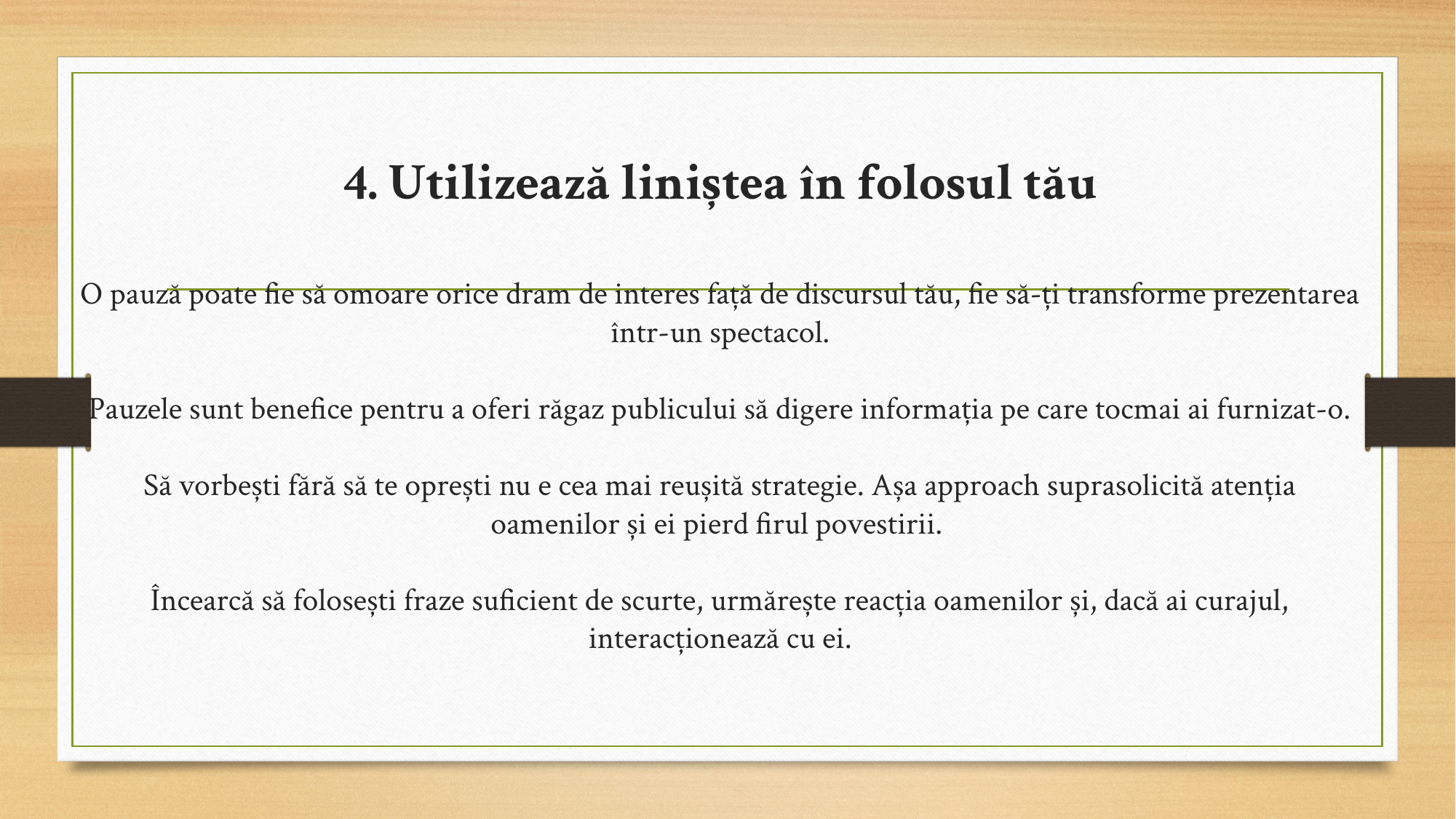

# 4. Utilizează liniștea în folosul tău O pauză poate fie să omoare orice dram de interes față de discursul tău, fie să-ți transforme prezentarea într-un spectacol. Pauzele sunt benefice pentru a oferi răgaz publicului să digere informația pe care tocmai ai furnizat-o. Să vorbești fără să te oprești nu e cea mai reușită strategie. Așa approach suprasolicită atenția oamenilor și ei pierd firul povestirii. Încearcă să folosești fraze suficient de scurte, urmărește reacția oamenilor și, dacă ai curajul, interacționează cu ei.